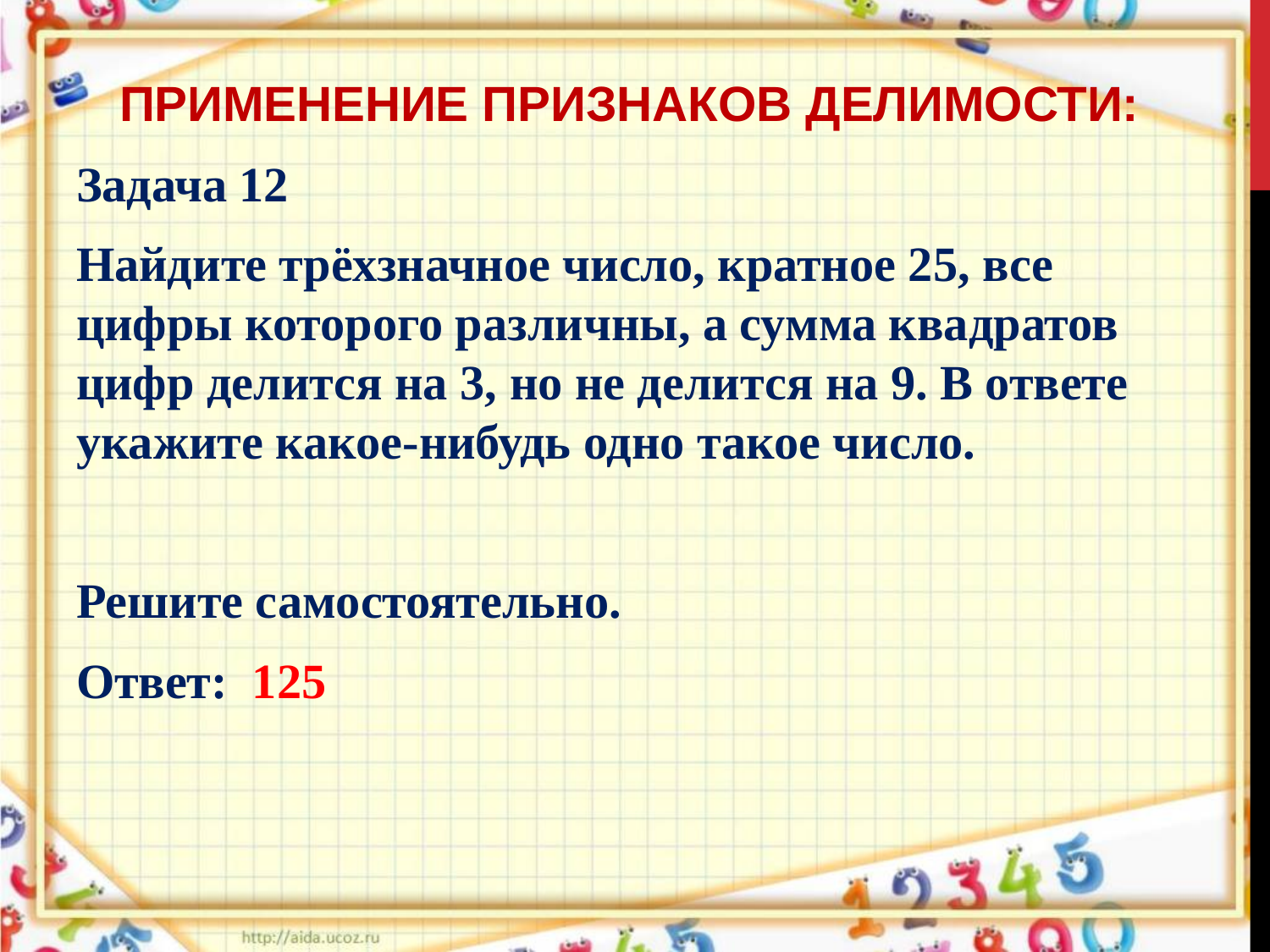

ПРИМЕНЕНИЕ ПРИЗНАКОВ ДЕЛИМОСТИ:
Задача 12
Найдите трёхзначное число, кратное 25, все цифры которого различны, а сумма квадратов цифр делится на 3, но не делится на 9. В ответе укажите какое-­нибудь одно такое число.

Решите самостоятельно.
Ответ:  125